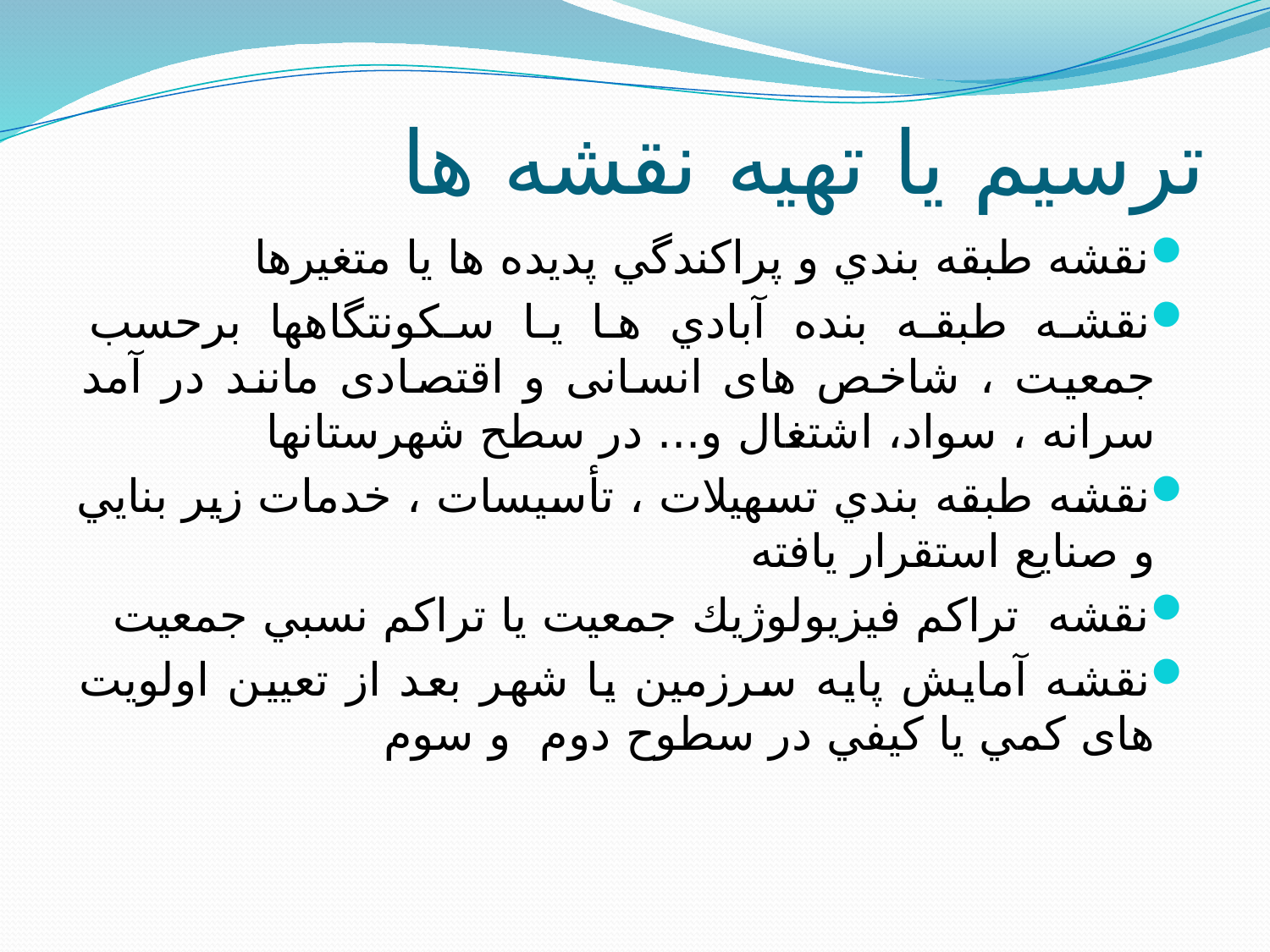

# ترسیم یا تهیه نقشه ها
نقشه طبقه بندي و پراكندگي پدیده ها یا متغیرها
نقشه طبقه بنده آبادي ها یا سکونتگاهها برحسب جمعیت ، شاخص های انسانی و اقتصادی مانند در آمد سرانه ، سواد، اشتغال و... در سطح شهرستانها
نقشه طبقه بندي تسهيلات ، تأسيسات ، خدمات زير بنايي و صنايع استقرار يافته
نقشه  تراكم فيزيولوژيك جمعيت يا تراكم نسبي جمعيت
نقشه آمايش پايه سرزمين یا شهر بعد از تعيين اولويت های كمي يا كيفي در سطوح دوم  و سوم